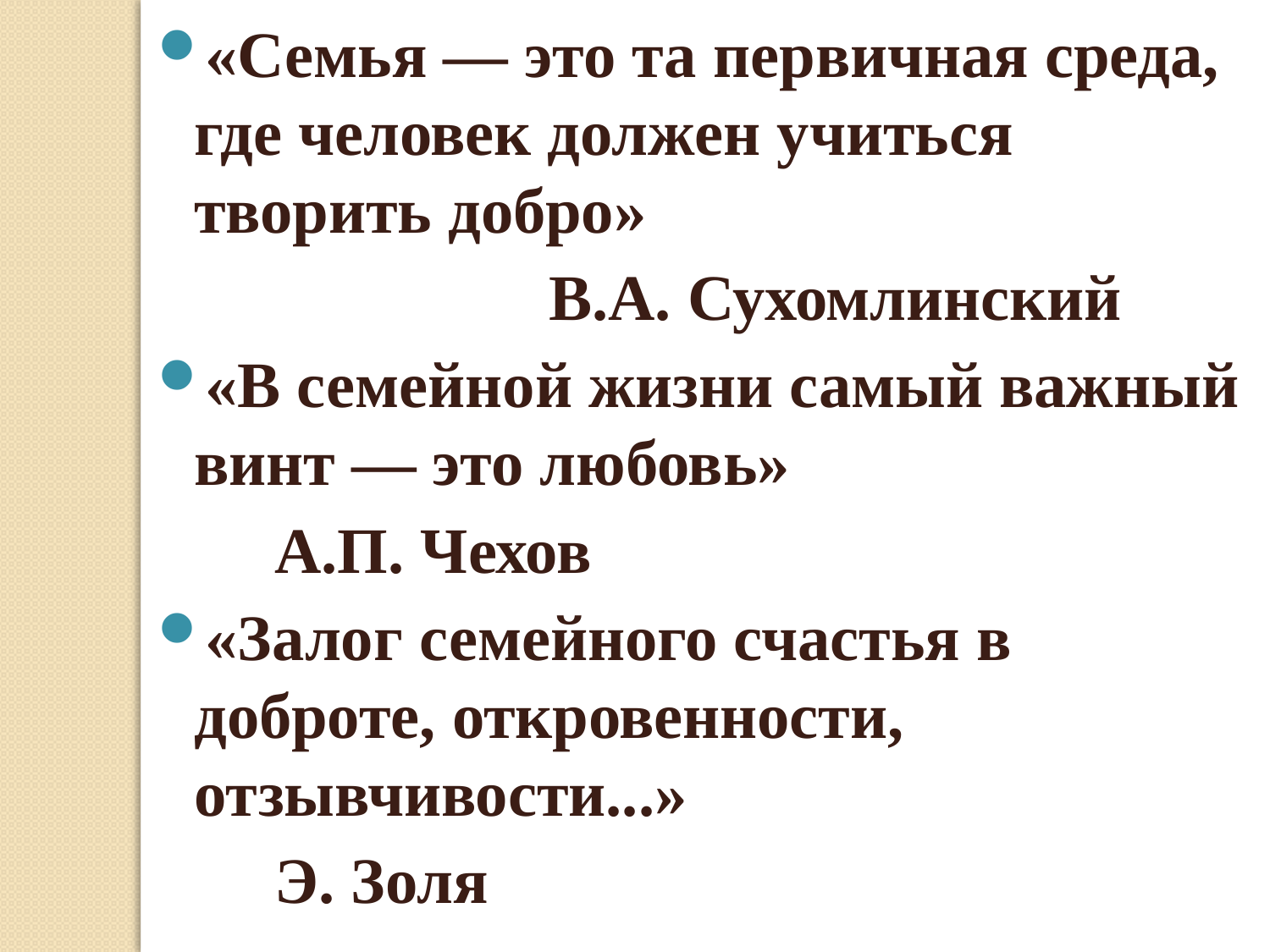

«Семья — это та первичная среда, где человек должен учиться творить добро»
                        В.А. Сухомлинский
«В семейной жизни самый важный винт — это любовь»
 						А.П. Чехов
«Залог семейного счастья в доброте, откровенности, отзывчивости...»
 						Э. Золя